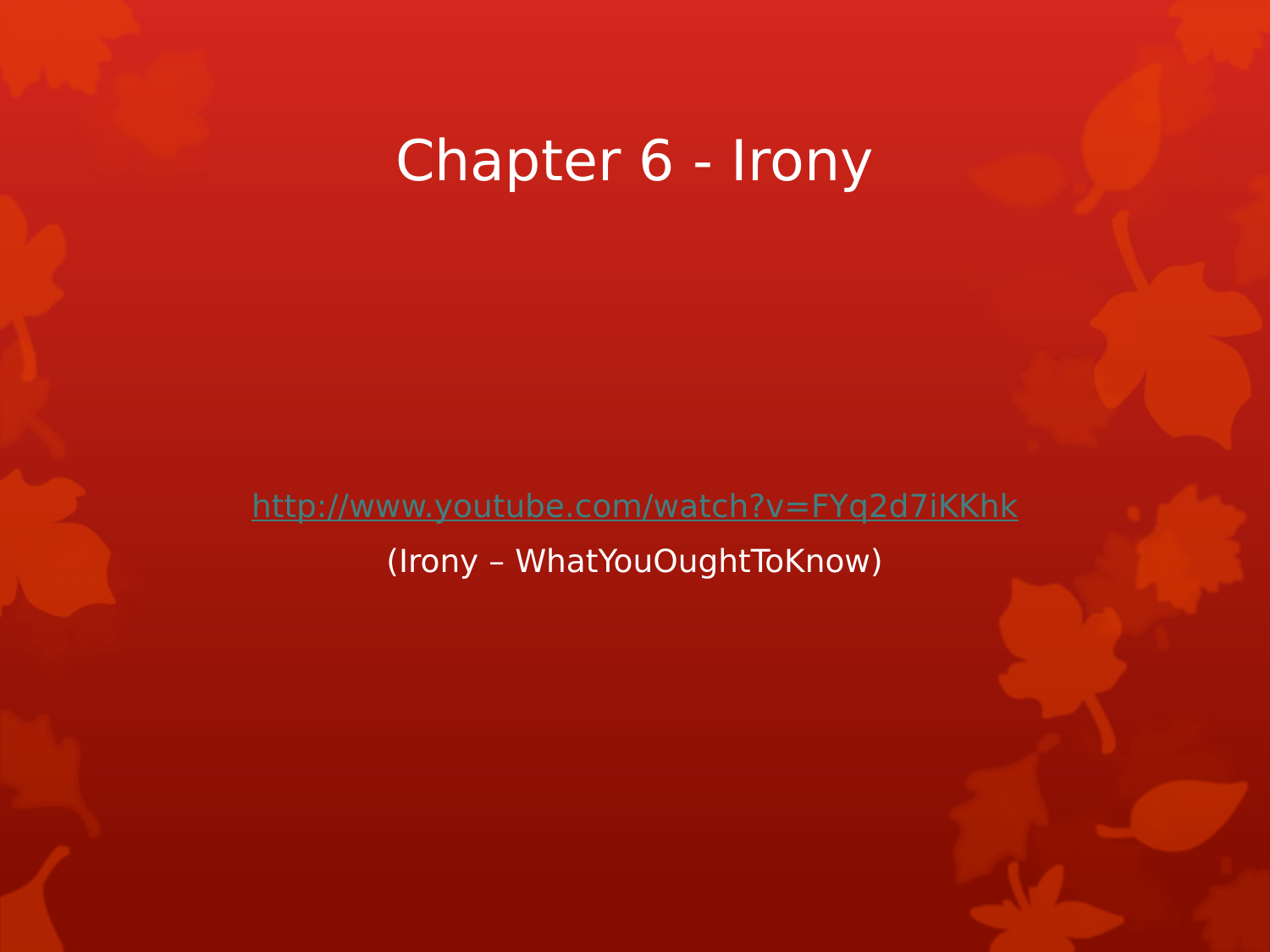

# Chapter 6 - Irony
http://www.youtube.com/watch?v=FYq2d7iKKhk
(Irony – WhatYouOughtToKnow)